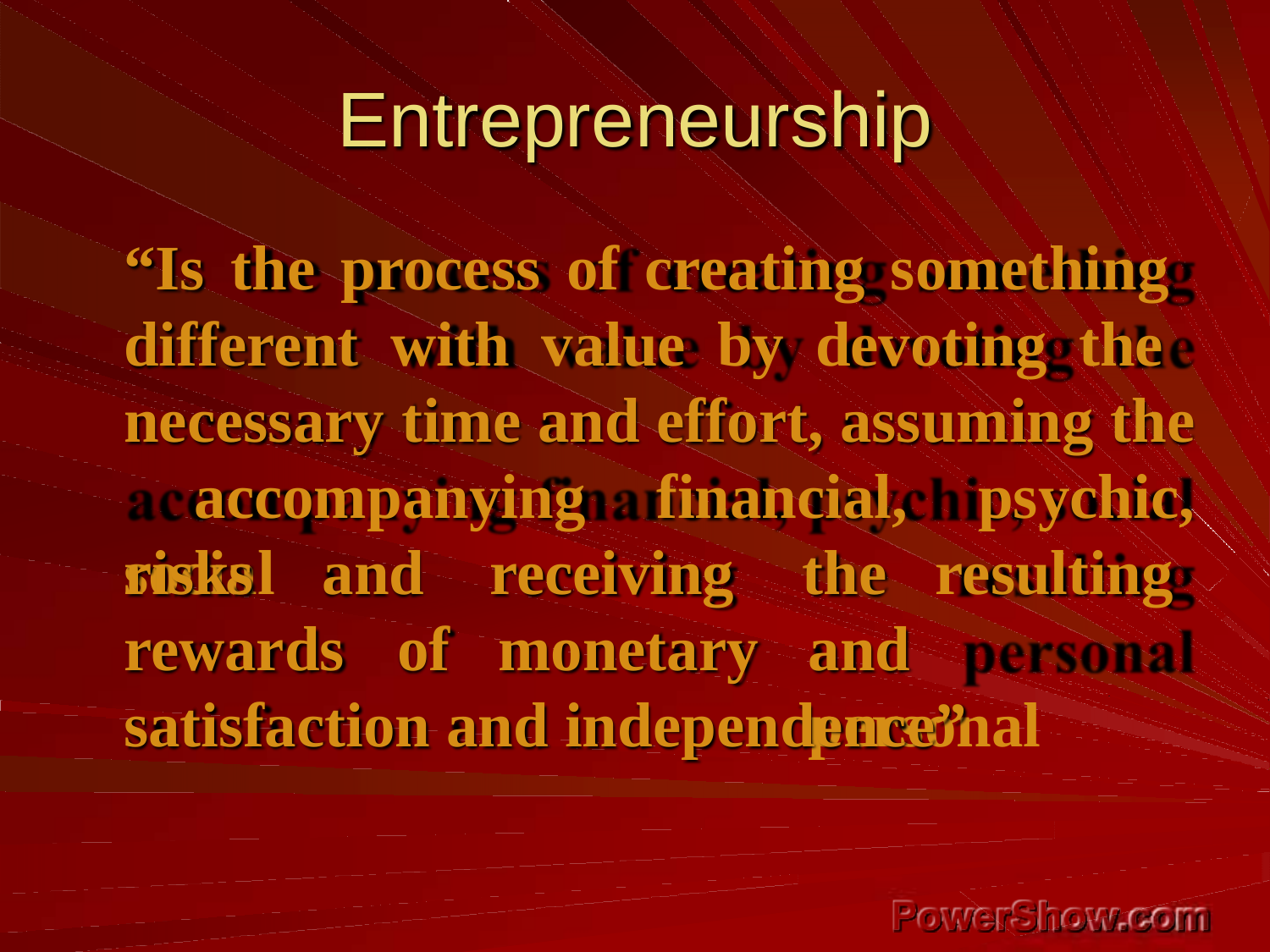

# Entrepreneurship

“Is the process of creating something  different with value by devoting the  necessary time and effort, assuming the  accompanying financial, psychic, social

risks	and
receiving  monetary
the	resulting  and		personal

rewards	of

satisfaction and independence”